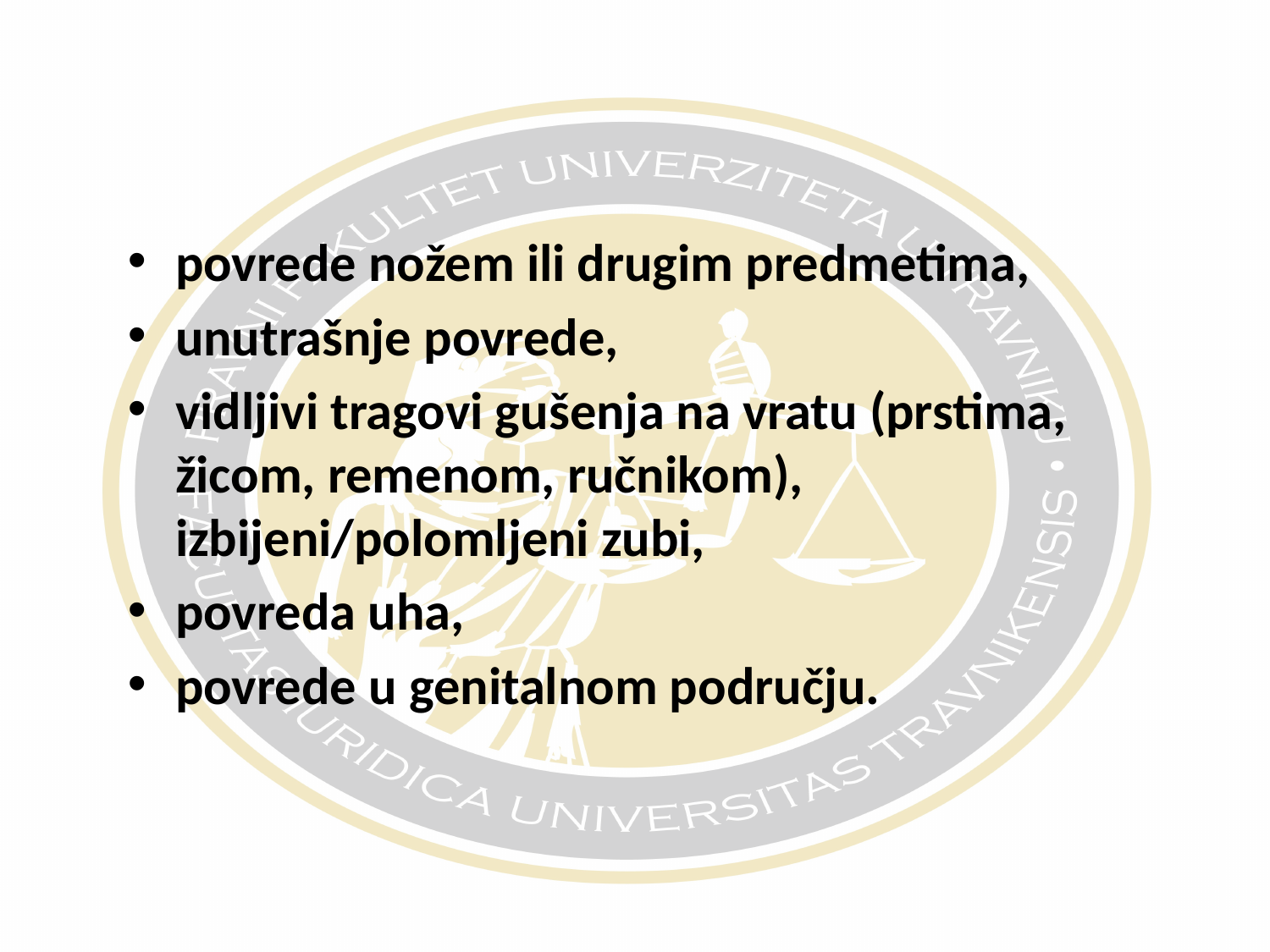

#
povrede nožem ili drugim predmetima,
unutrašnje povrede,
vidljivi tragovi gušenja na vratu (prstima, žicom, remenom, ručnikom), izbijeni/polomljeni zubi,
povreda uha,
povrede u genitalnom području.